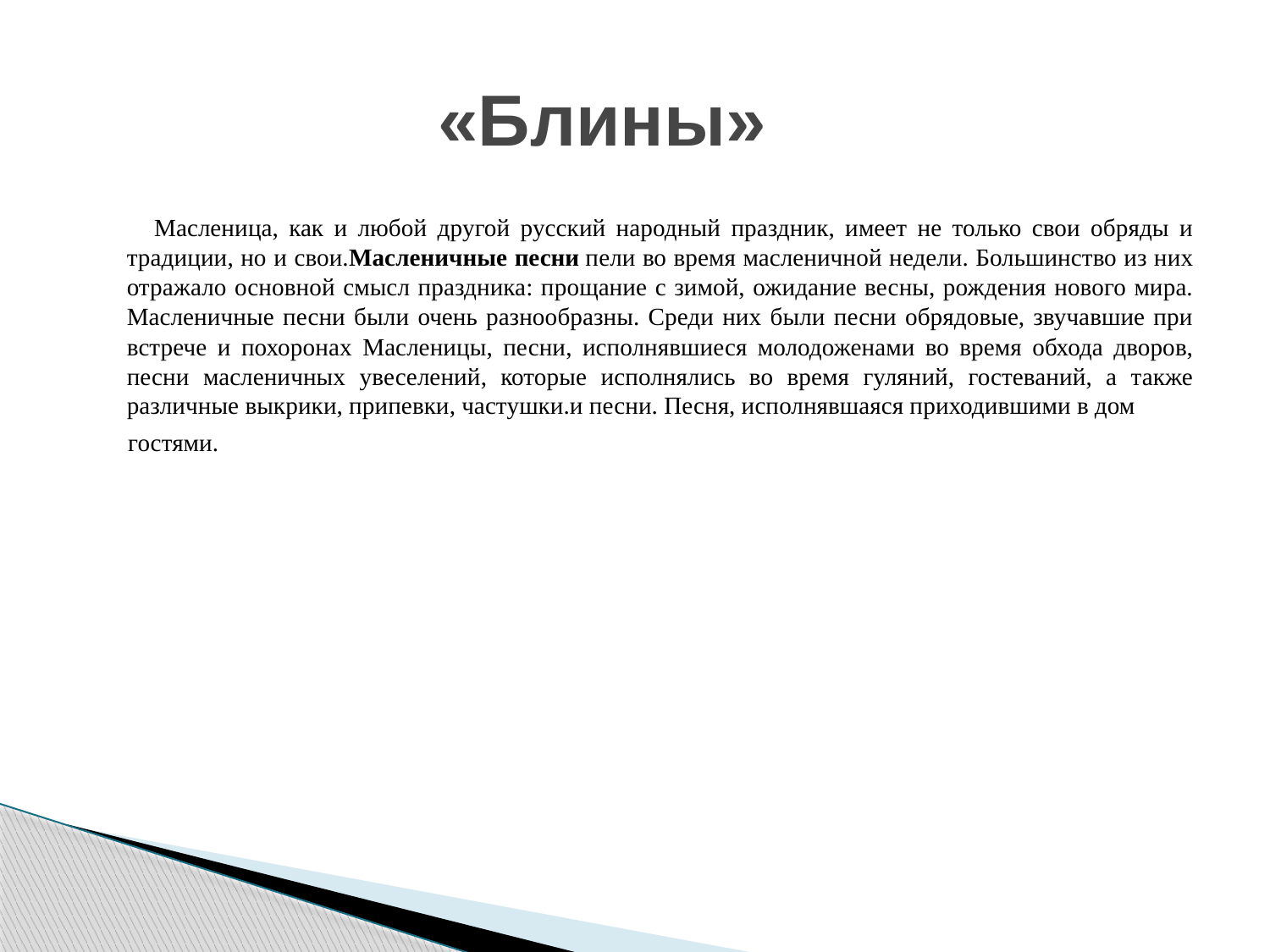

# «Блины»
      Масленица, как и любой другой русский народный праздник, имеет не только свои обряды и традиции, но и свои.Масленичные песни пели во время масленичной недели. Большинство из них отражало основной смысл праздника: прощание с зимой, ожидание весны, рождения нового мира. Масленичные песни были очень разнообразны. Среди них были песни обрядовые, звучавшие при встрече и похоронах Масленицы, песни, исполнявшиеся молодоженами во время обхода дворов, песни масленичных увеселений, которые исполнялись во время гуляний, гостеваний, а также различные выкрики, припевки, частушки.и песни. Песня, исполнявшаяся приходившими в дом
      гостями.